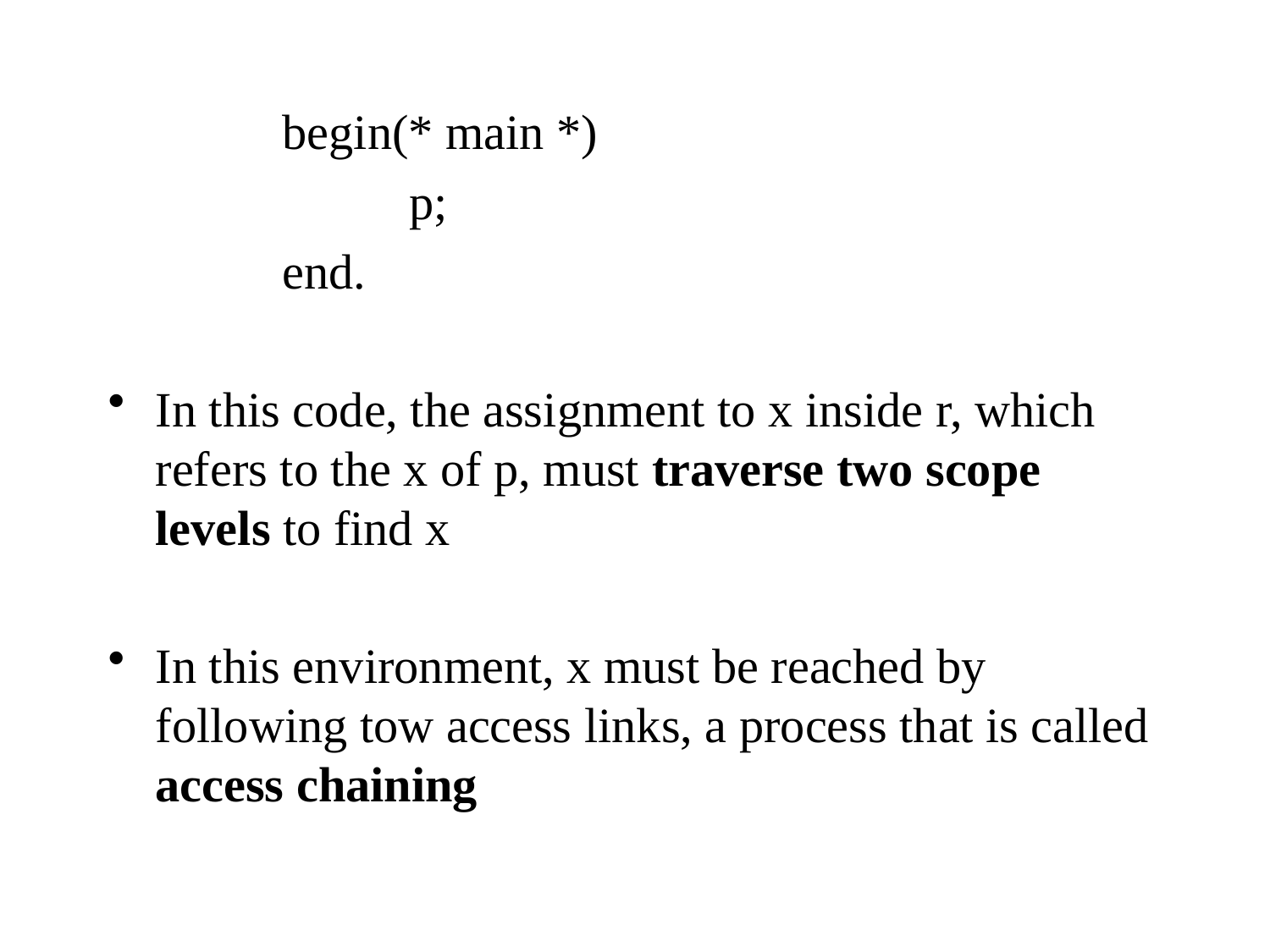

begin(* main *)
			p;
		end.

In this code, the assignment to x inside r, which refers to the x of p, must traverse two scope levels to find x

In this environment, x must be reached by following tow access links, a process that is called access chaining